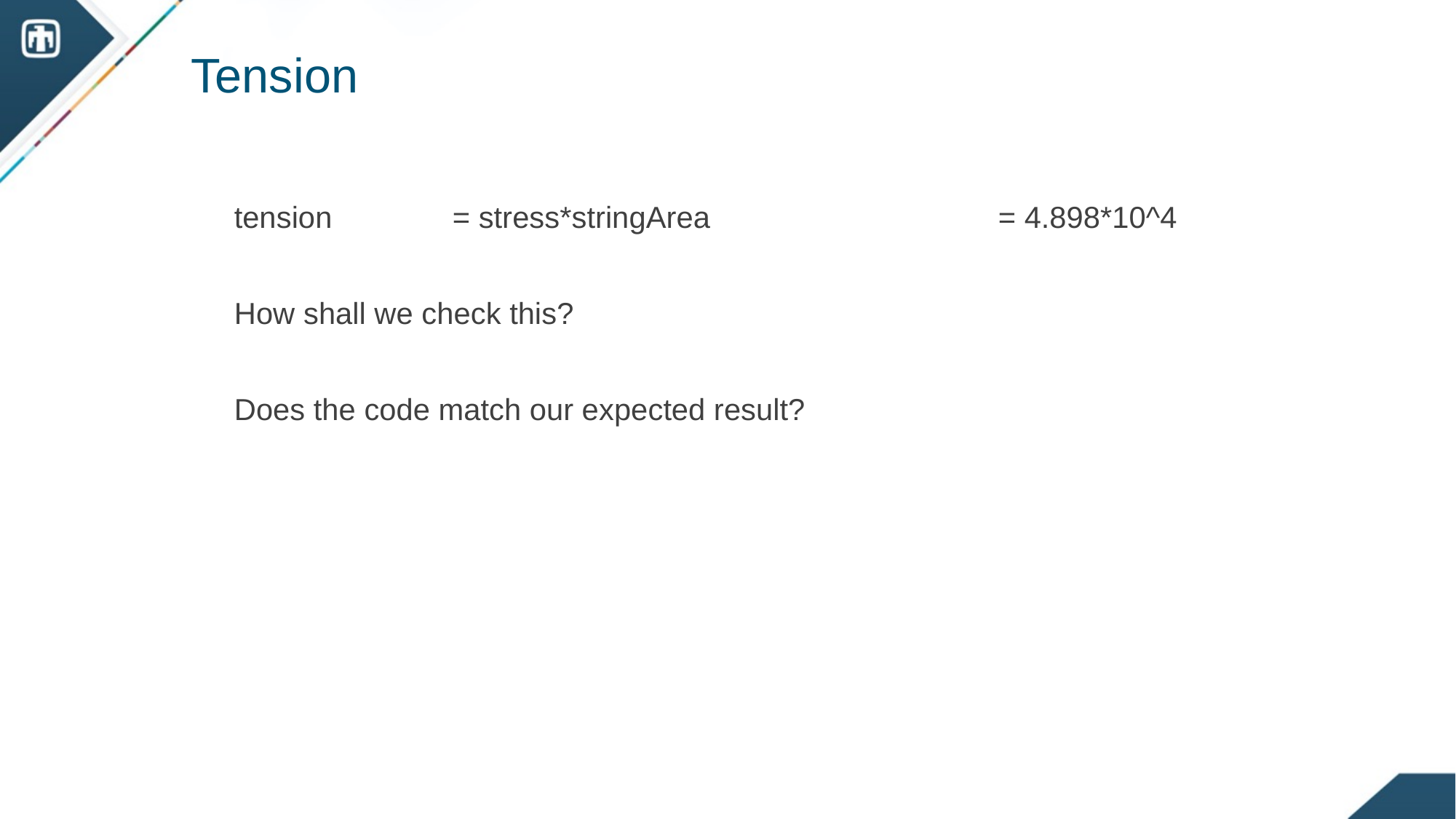

# Tension
tension 		= stress*stringArea 			= 4.898*10^4

How shall we check this?

Does the code match our expected result?